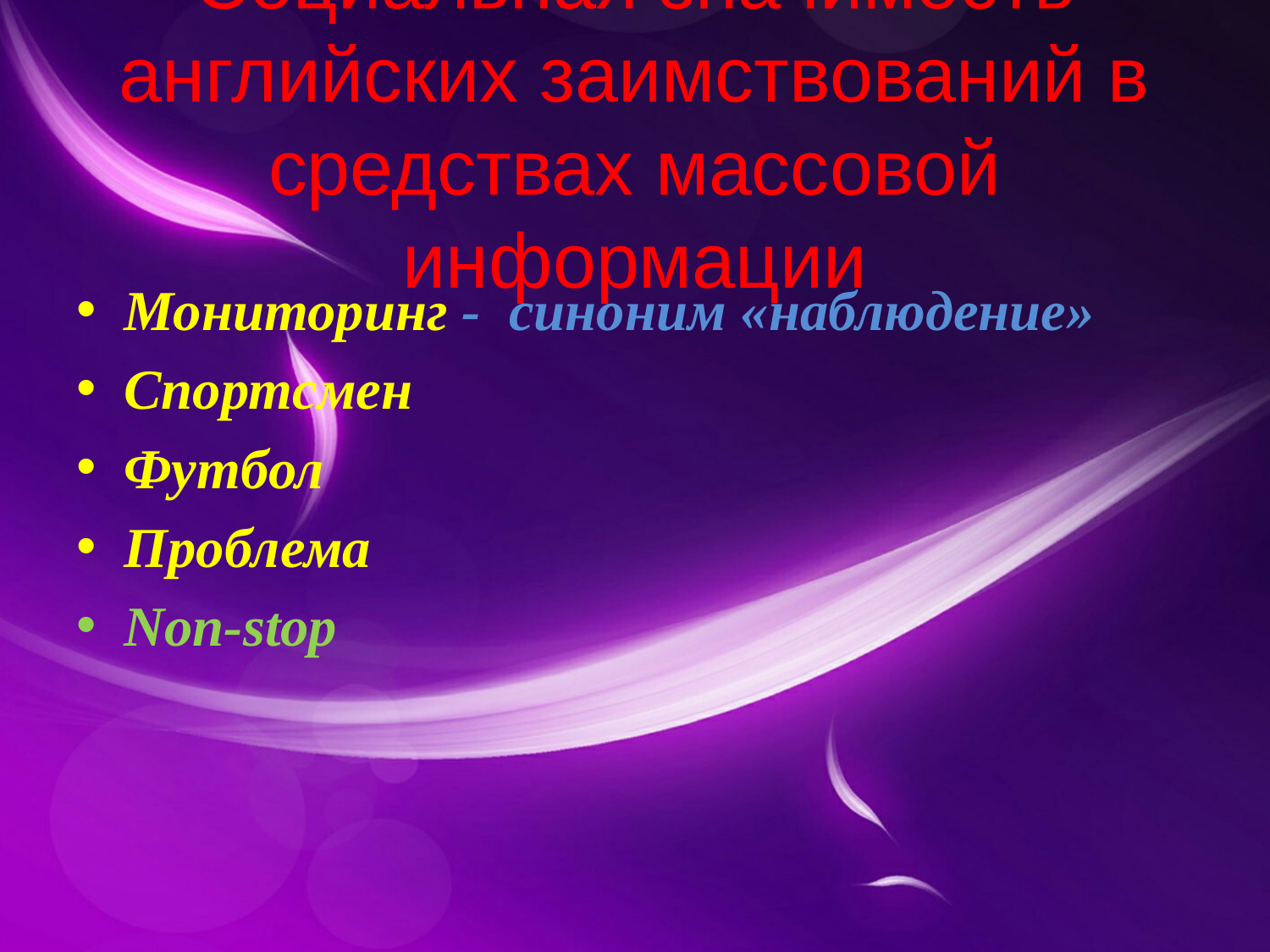

# Социальная значимость английских заимствований в средствах массовой информации
Мониторинг -  синоним «наблюдение»
Спортсмен
Футбол
Проблема
Non-stop